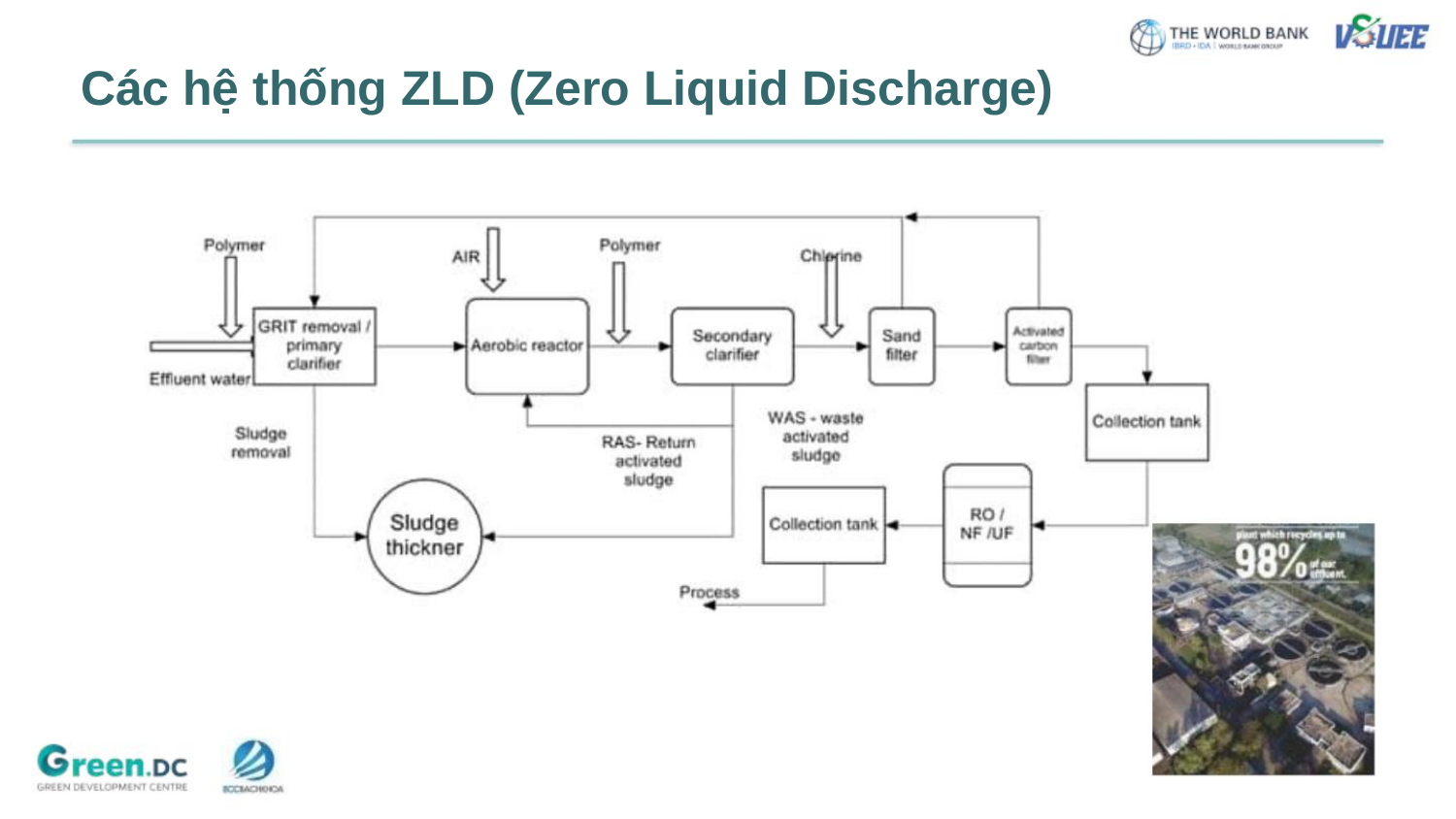

Các hệ thống ZLD (Zero Liquid Discharge)